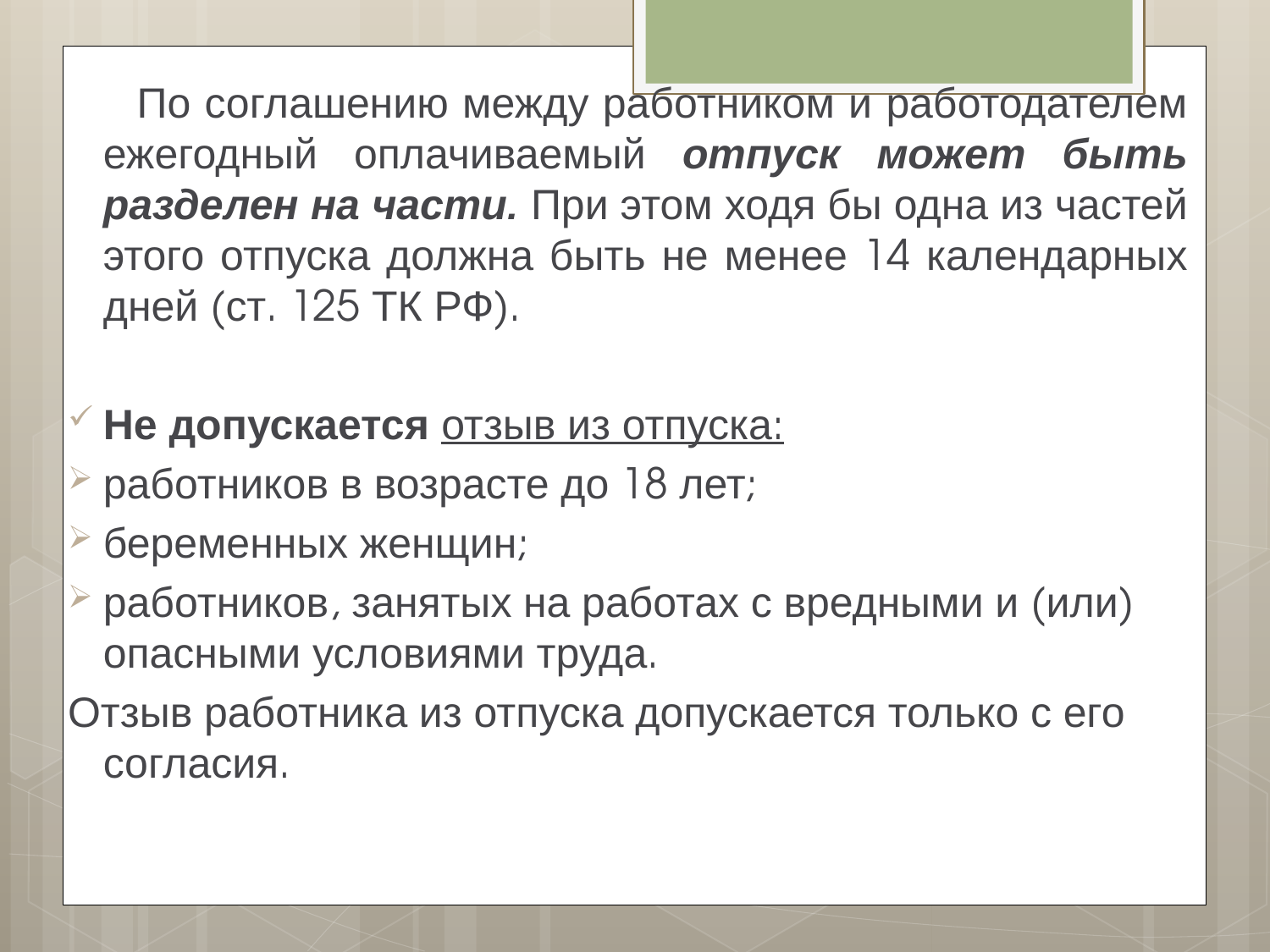

По соглашению между работником и работодателем ежегодный оплачиваемый отпуск может быть разделен на части. При этом ходя бы одна из частей этого отпуска должна быть не менее 14 календарных дней (ст. 125 ТК РФ).

Не допускается отзыв из отпуска:
работников в возрасте до 18 лет;
беременных женщин;
работников, занятых на работах с вредными и (или) опасными условиями труда.
Отзыв работника из отпуска допускается только с его согласия.